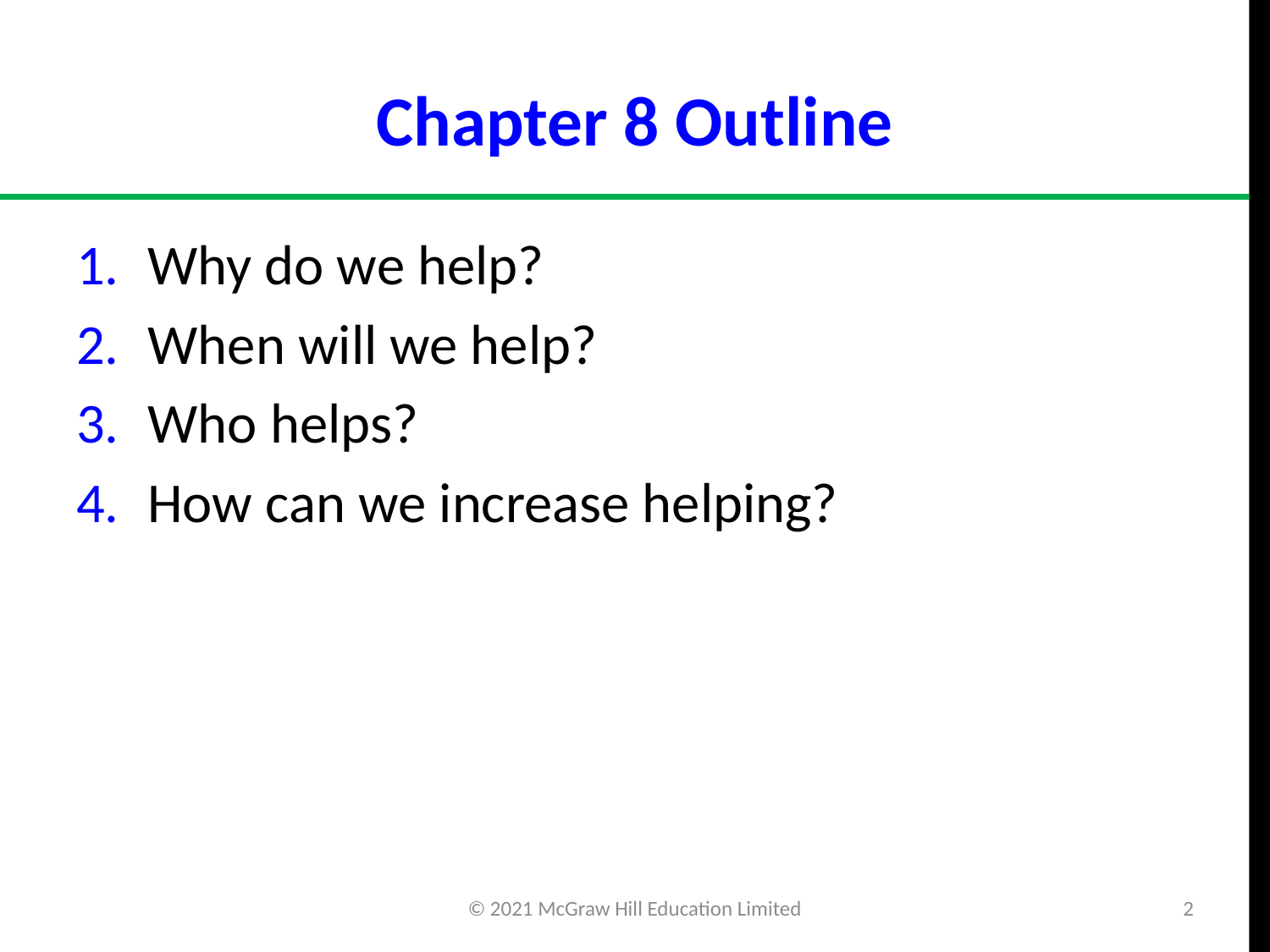

# Chapter 8 Outline
Why do we help?
When will we help?
Who helps?
How can we increase helping?
© 2021 McGraw Hill Education Limited
2